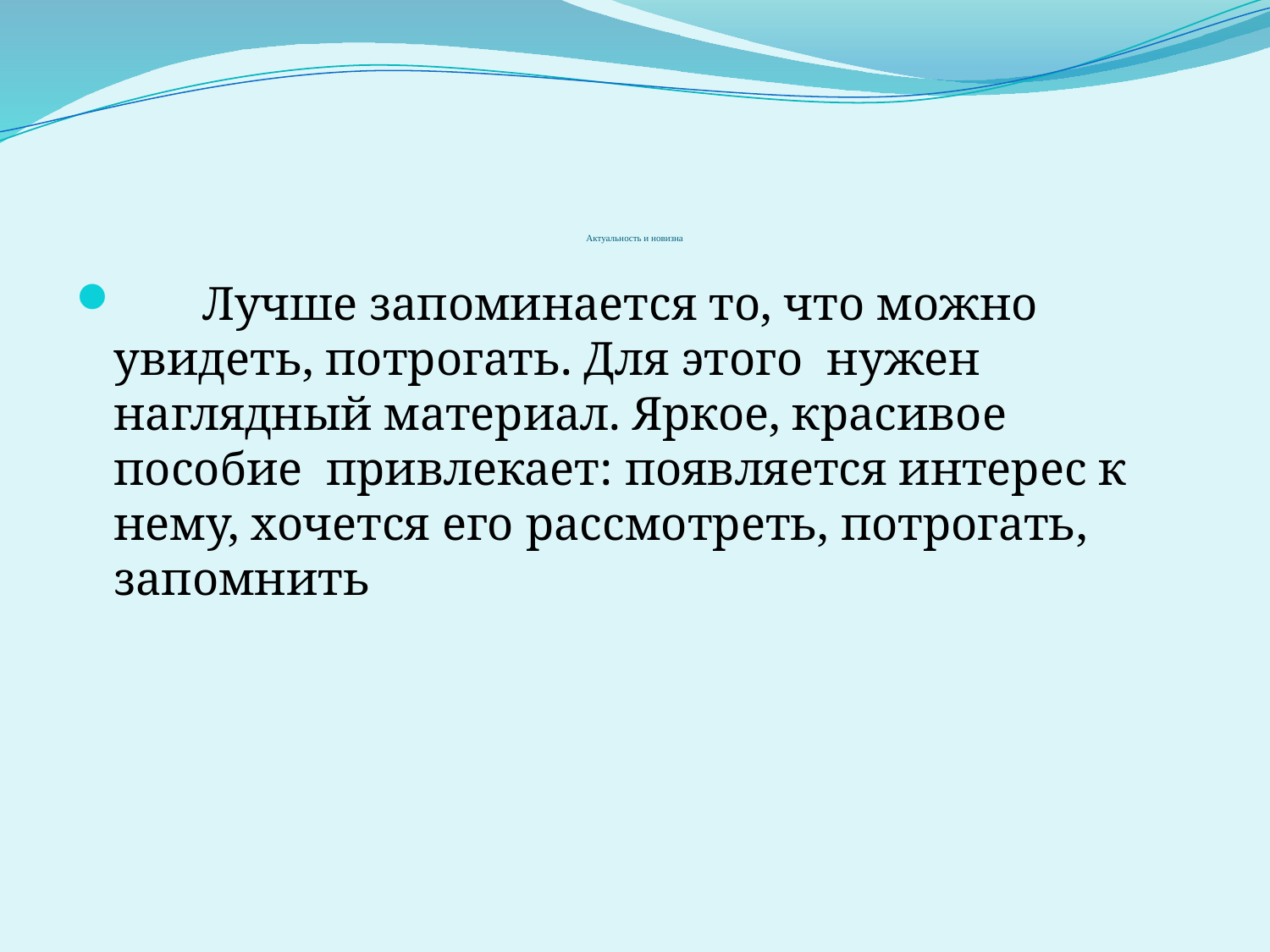

# Актуальность и новизна
       Лучше запоминается то, что можно увидеть, потрогать. Для этого  нужен наглядный материал. Яркое, красивое пособие  привлекает: появляется интерес к нему, хочется его рассмотреть, потрогать, запомнить